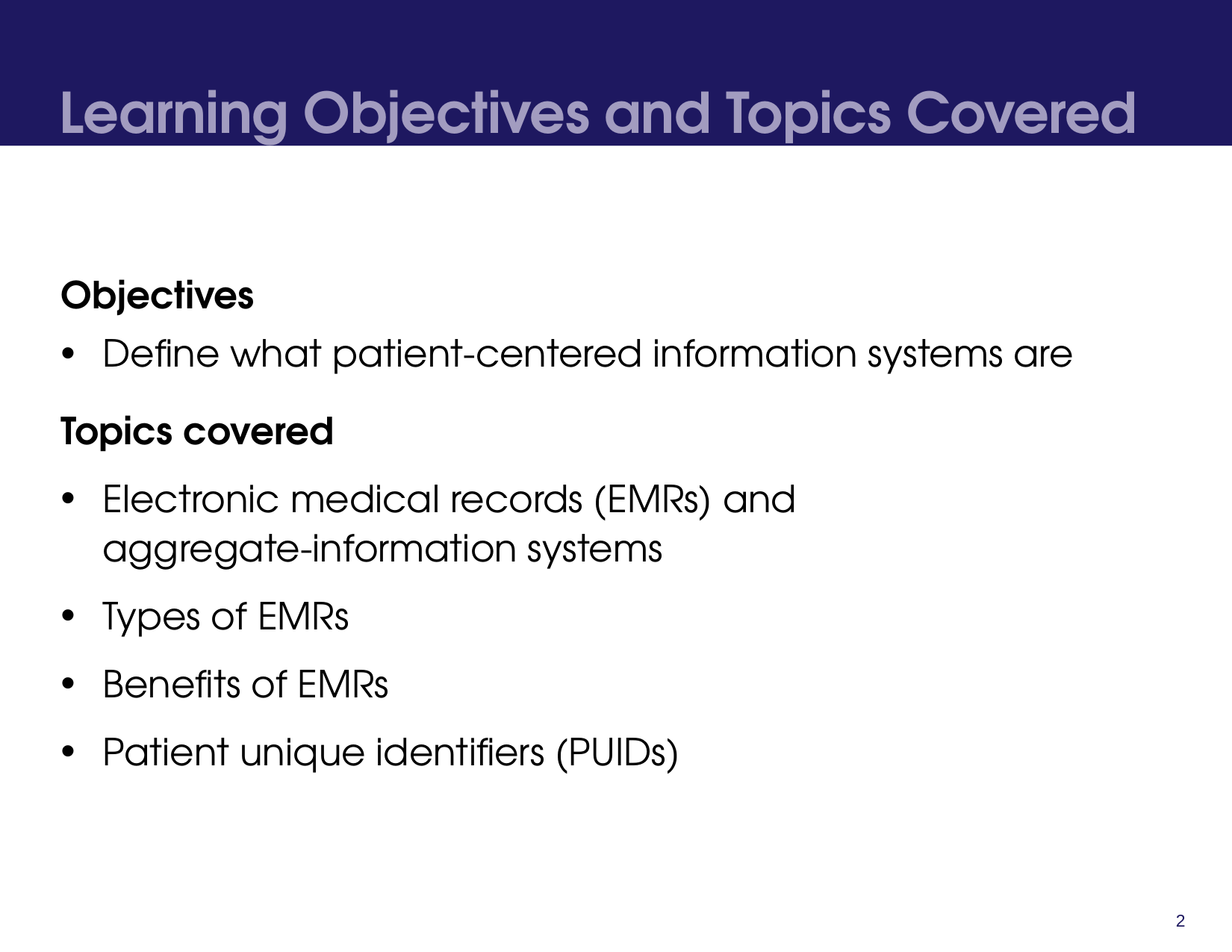

# Learning Objectives and Topics Covered
Objectives
Define what patient-centered information systems are
Topics covered
Electronic medical records (EMRs) and aggregate‑information systems
Types of EMRs
Benefits of EMRs
Patient unique identifiers (PUIDs)

2